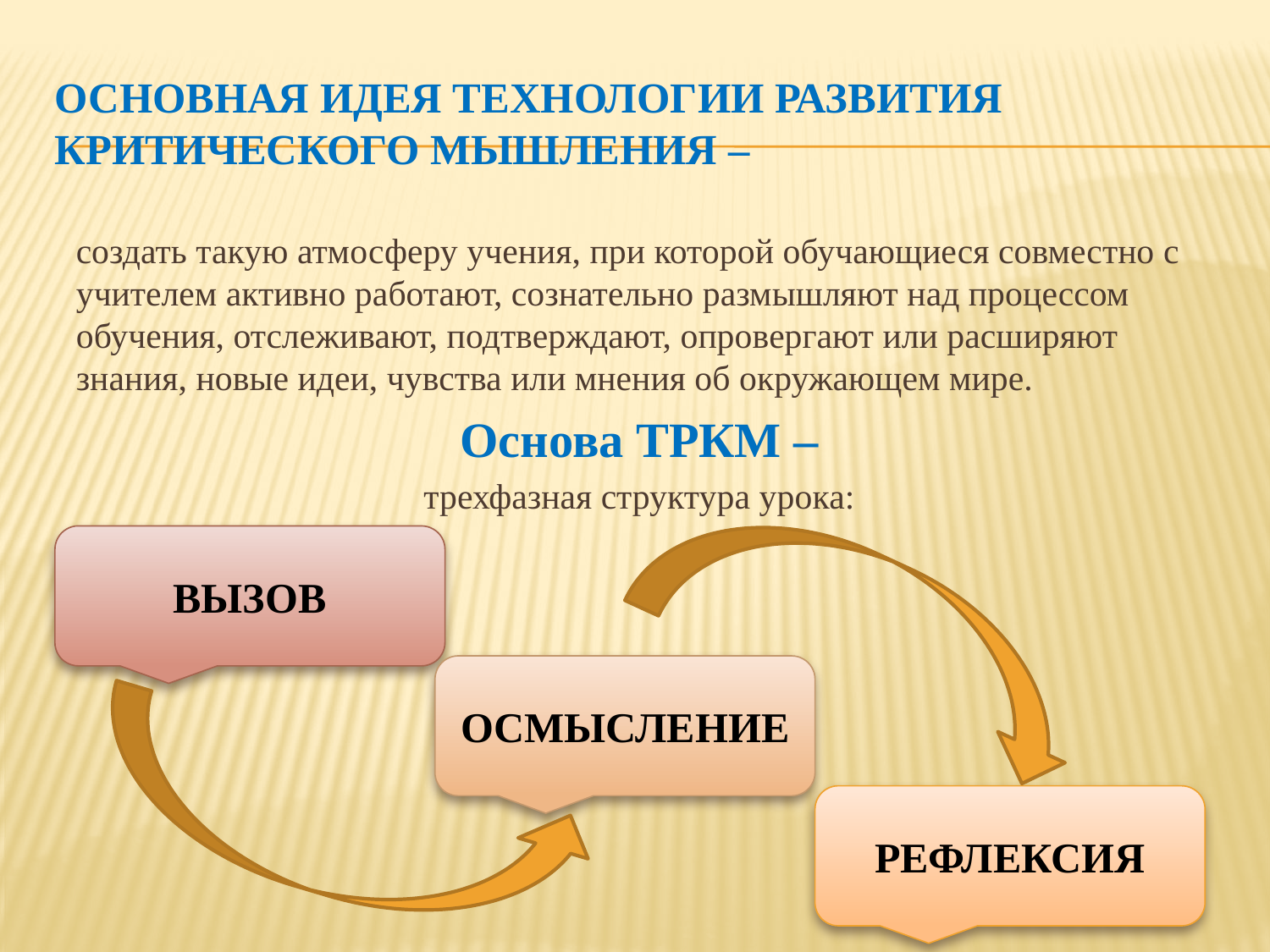

# Основная идея технологии развития критического мышления –
создать такую атмосферу учения, при которой обучающиеся совместно с  учителем активно работают, сознательно размышляют над процессом обучения, отслеживают, подтверждают, опровергают или расширяют знания, новые идеи, чувства или мнения об окружающем мире.
Основа ТРКМ –
трехфазная структура урока:

ВЫЗОВ

ОСМЫСЛЕНИЕ

РЕФЛЕКСИЯ